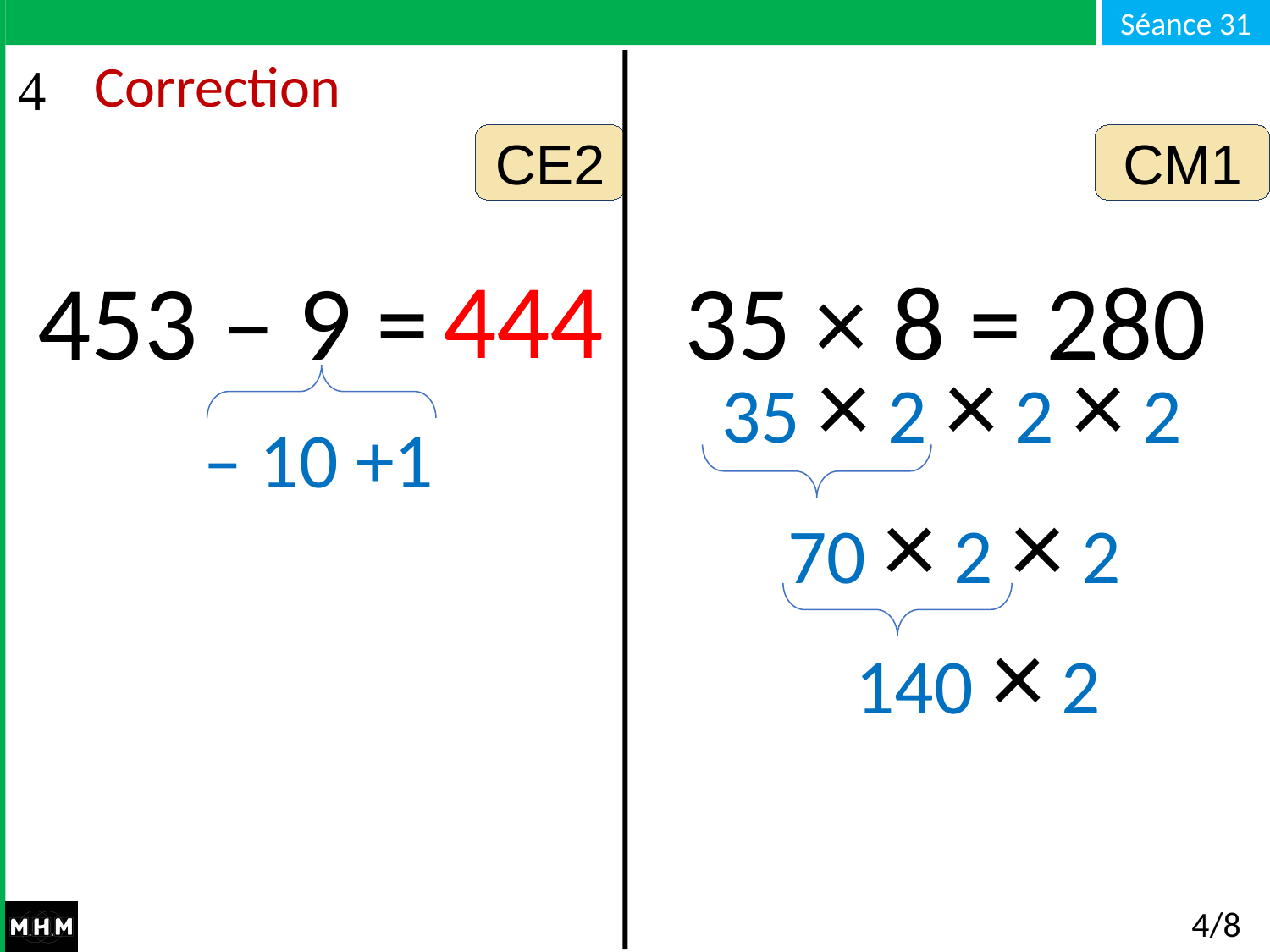

# Correction
CE2
CM1
444
35 × 8 = 280
453 – 9 =

35 × 2 × 2 × 2

– 10 +1
70 × 2 × 2

140 × 2
4/8